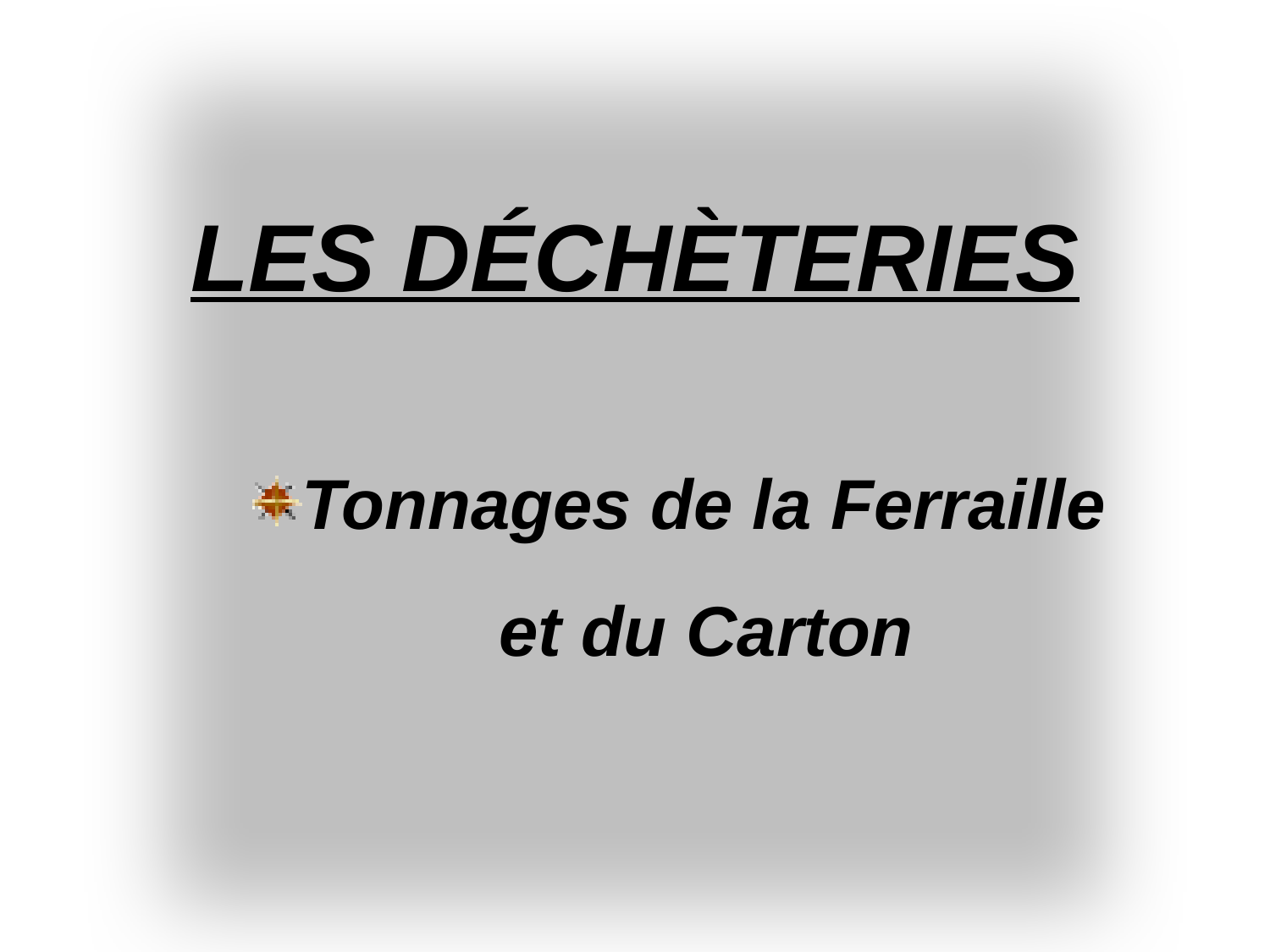

LES DÉCHÈTERIES

Tonnages de la Ferraille
           et du Carton